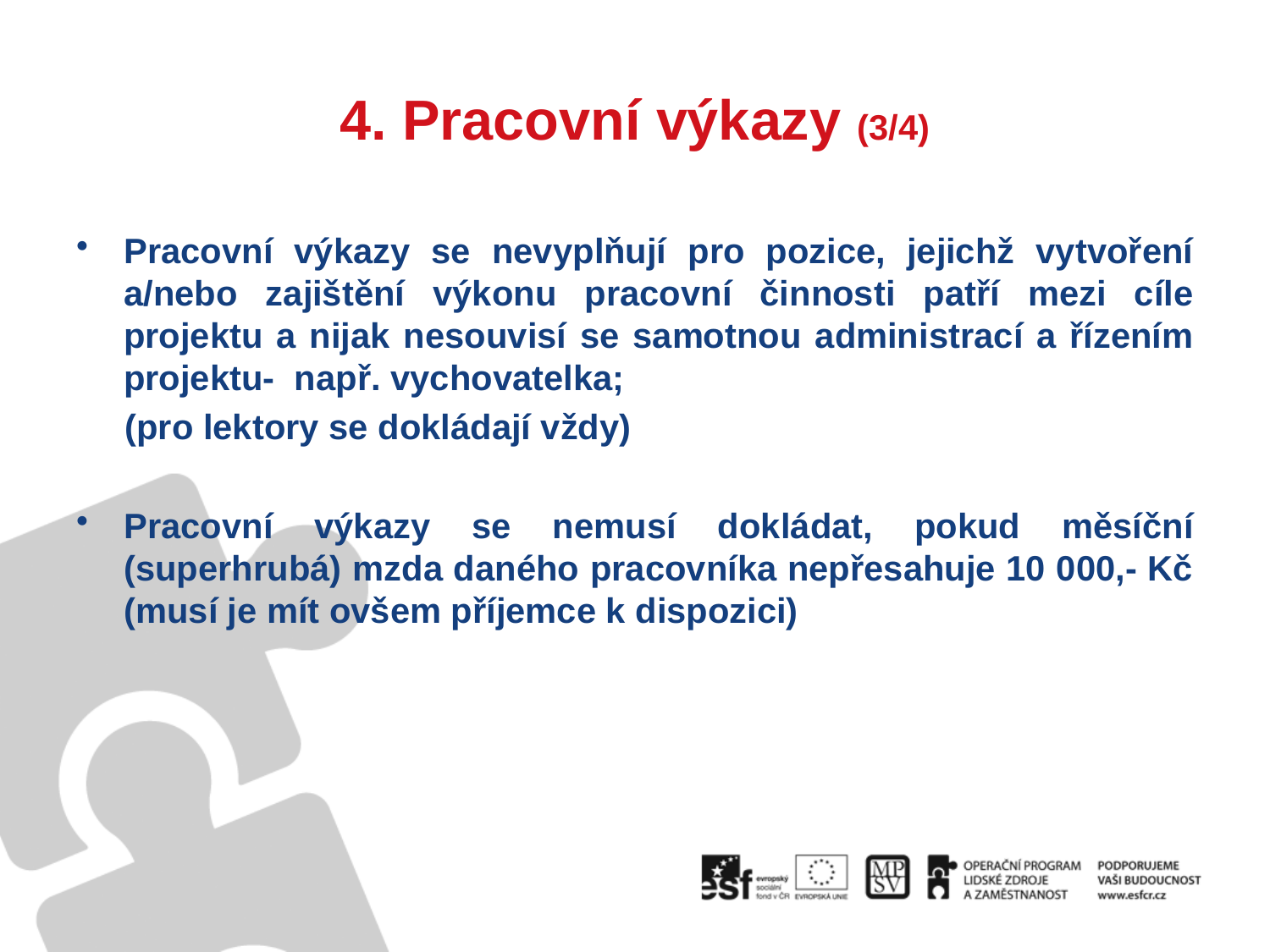

# 4. Pracovní výkazy (3/4)
Pracovní výkazy se nevyplňují pro pozice, jejichž vytvoření a/nebo zajištění výkonu pracovní činnosti patří mezi cíle projektu a nijak nesouvisí se samotnou administrací a řízením projektu-  např. vychovatelka;
     (pro lektory se dokládají vždy)

Pracovní výkazy se nemusí dokládat, pokud měsíční (superhrubá) mzda daného pracovníka nepřesahuje 10 000,- Kč (musí je mít ovšem příjemce k dispozici)